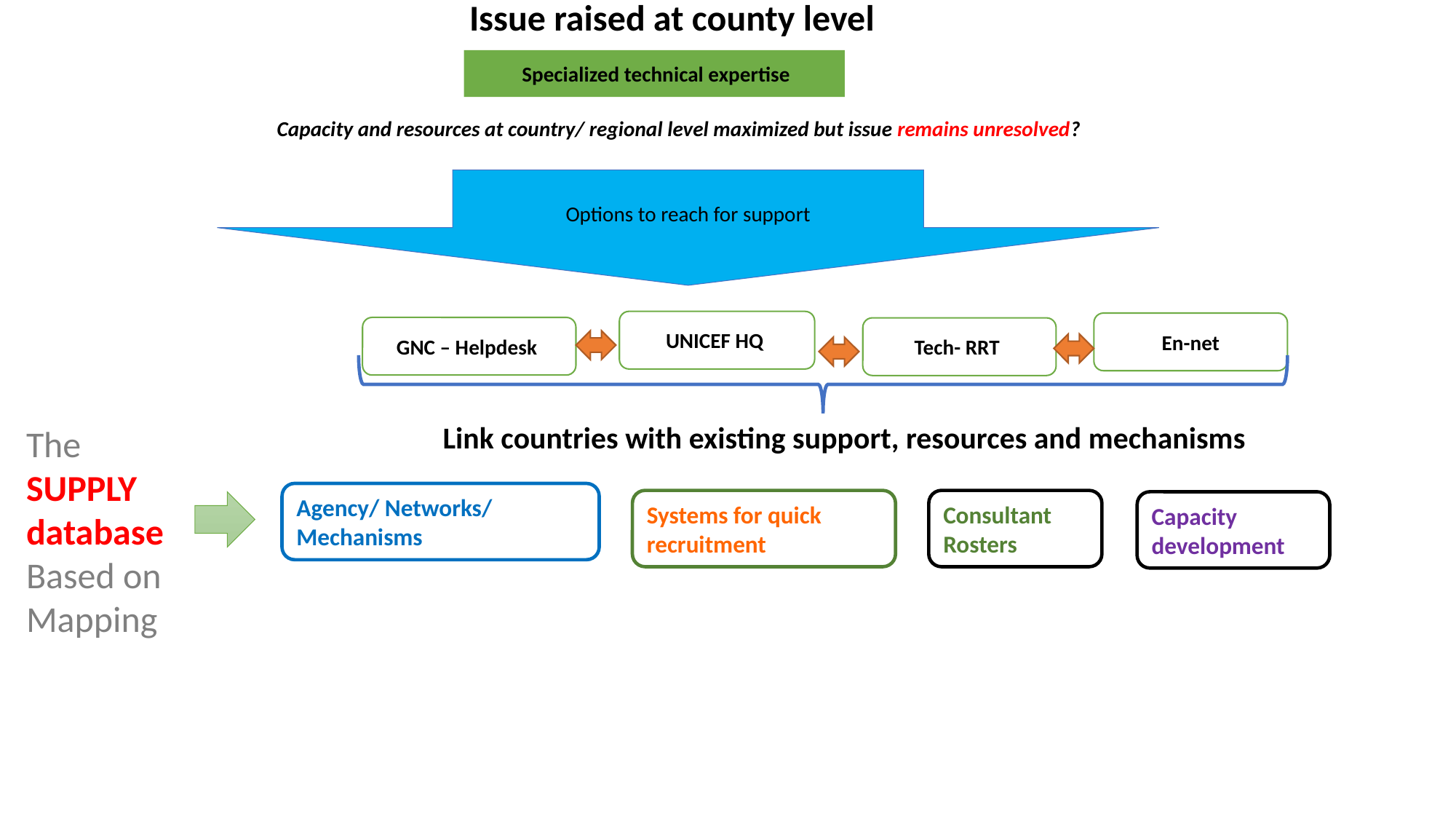

Issue raised at county level

Specialized technical expertise
Capacity and resources at country/ regional level maximized but issue remains unresolved?
Options to reach for support
UNICEF HQ
En-net
GNC – Helpdesk
Tech- RRT

Link countries with existing support, resources and mechanisms
The  SUPPLY database
Based on Mapping
Agency/ Networks/ Mechanisms
Systems for quick recruitment
Consultant Rosters

Capacity development